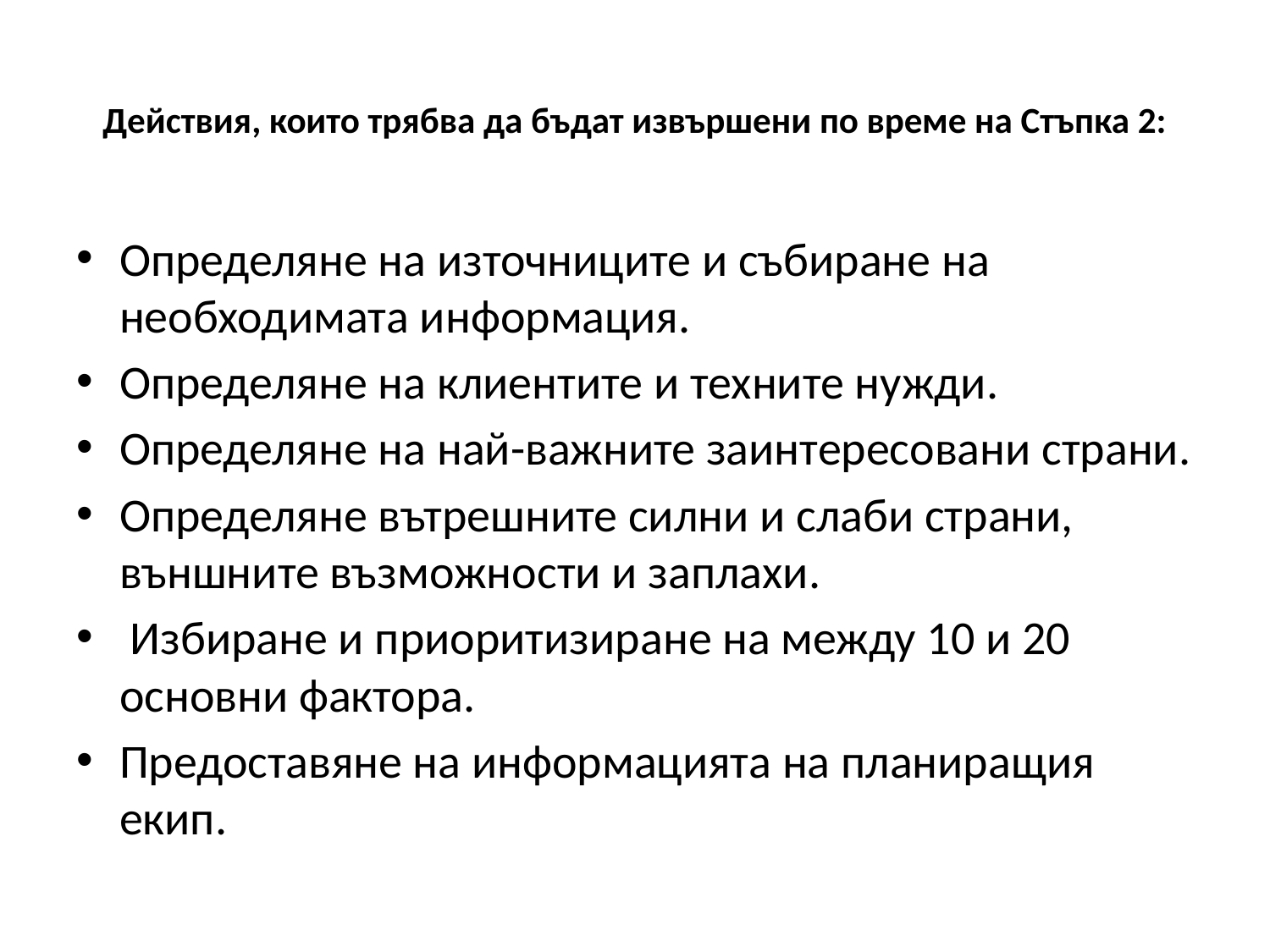

# Действия, които трябва да бъдат извършени по време на Стъпка 2:
Определяне на източниците и събиране на необходимата информация.
Определяне на клиентите и техните нужди.
Определяне на най-важните заинтересовани страни.
Определяне вътрешните силни и слаби страни, външните възможности и заплахи.
 Избиране и приоритизиране на между 10 и 20 основни фактора.
Предоставяне на информацията на планиращия екип.